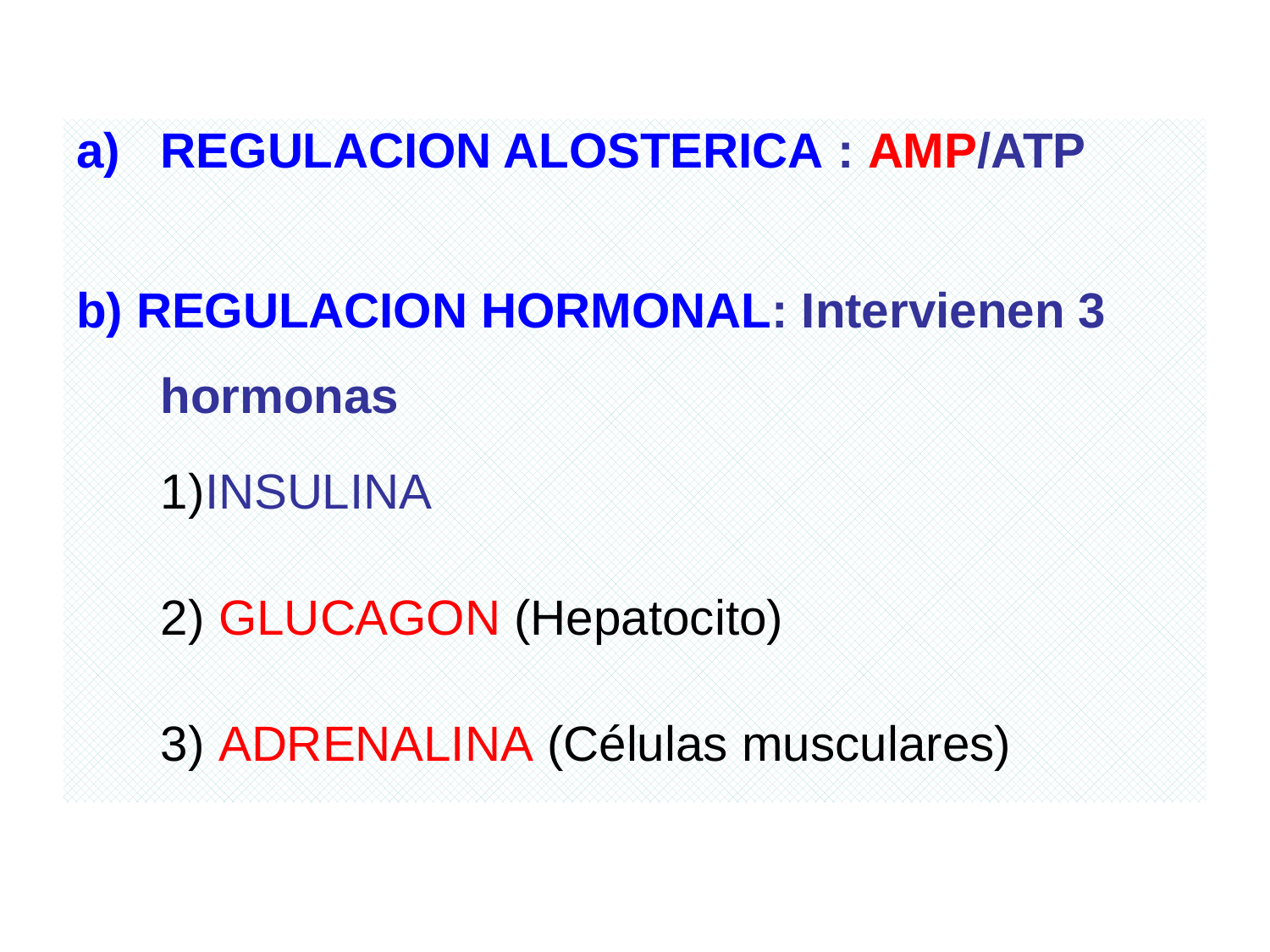

REGULACION ALOSTERICA : AMP/ATP

b) REGULACION HORMONAL: Intervienen 3 hormonas
	1)INSULINA

 	2) GLUCAGON (Hepatocito)

 	3) ADRENALINA (Células musculares)